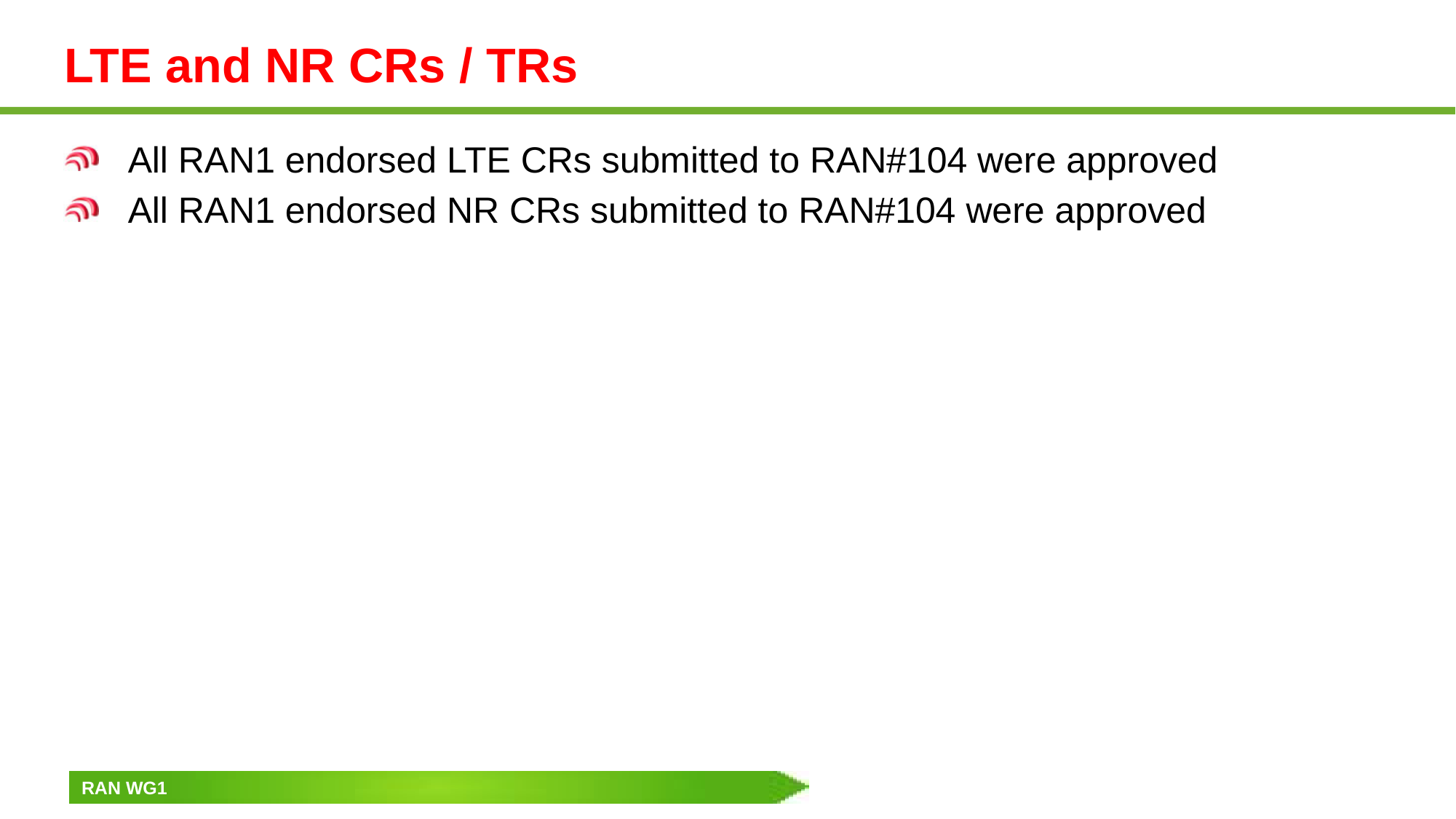

# LTE and NR CRs / TRs
All RAN1 endorsed LTE CRs submitted to RAN#104 were approved
All RAN1 endorsed NR CRs submitted to RAN#104 were approved